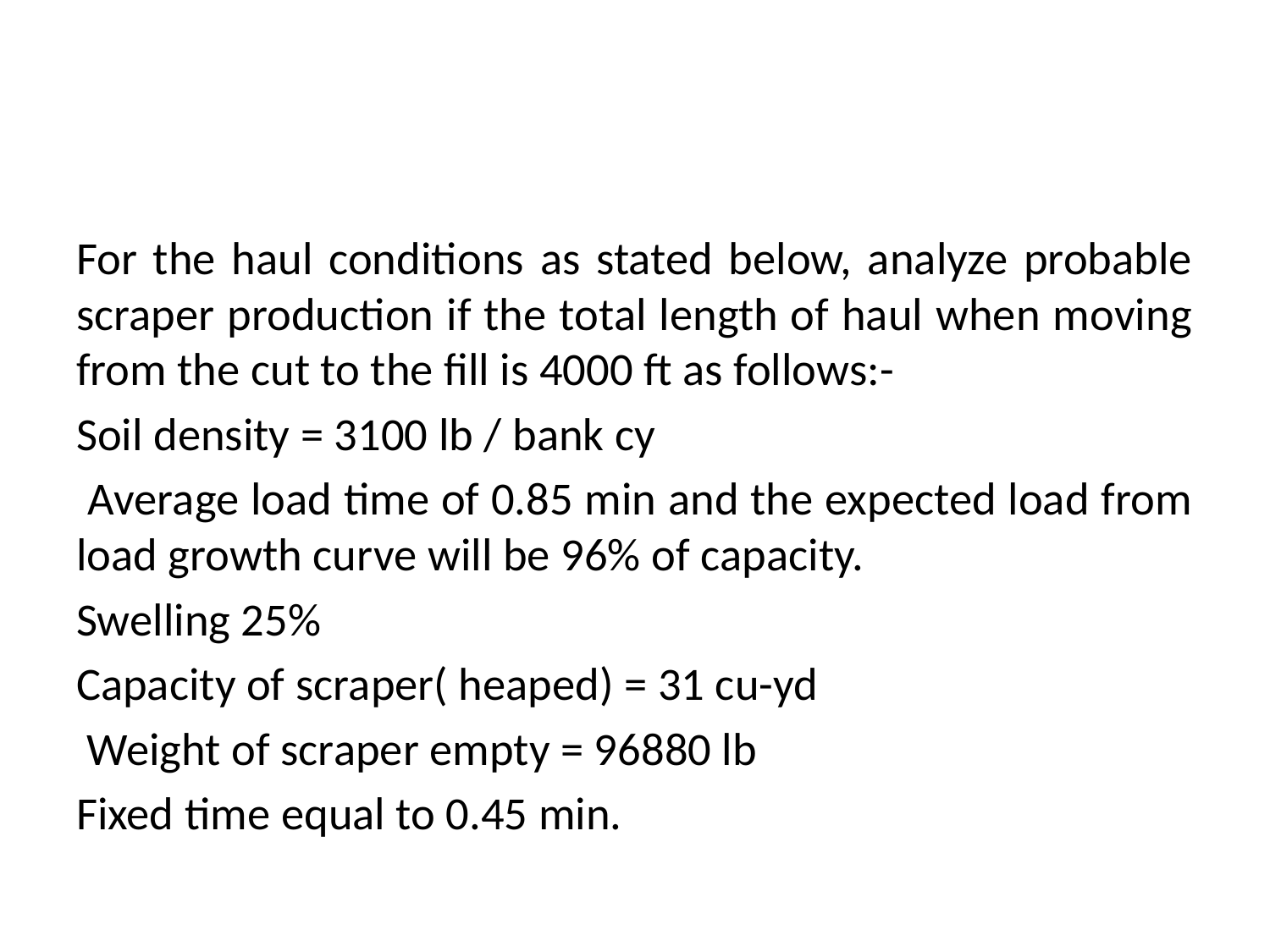

#
For the haul conditions as stated below, analyze probable scraper production if the total length of haul when moving from the cut to the fill is 4000 ft as follows:-
Soil density = 3100 lb / bank cy
 Average load time of 0.85 min and the expected load from load growth curve will be 96% of capacity.
Swelling 25%
Capacity of scraper( heaped) = 31 cu-yd
 Weight of scraper empty = 96880 lb
Fixed time equal to 0.45 min.